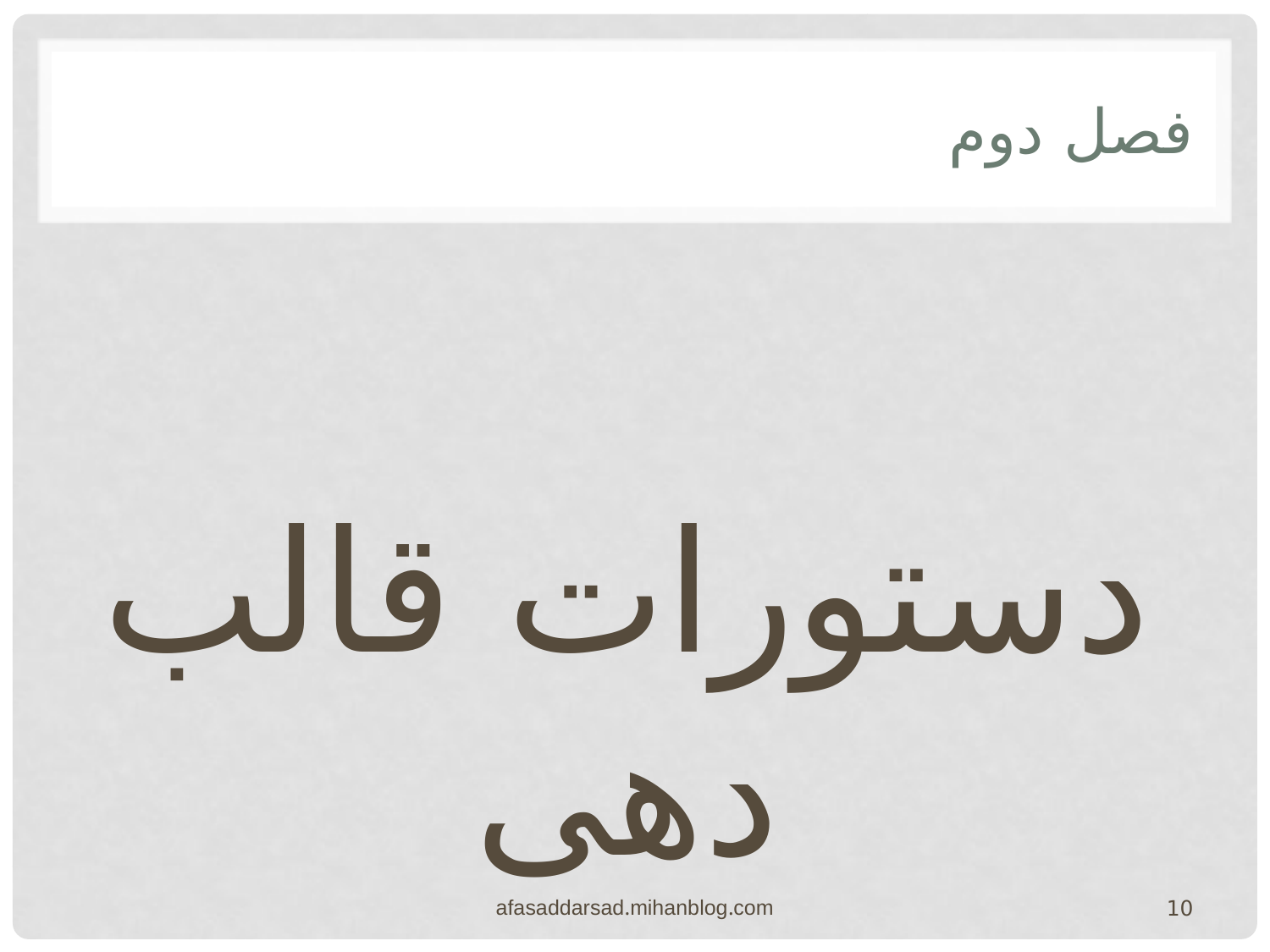

# فصل دوم
دستورات قالب دهی
afasaddarsad.mihanblog.com
10